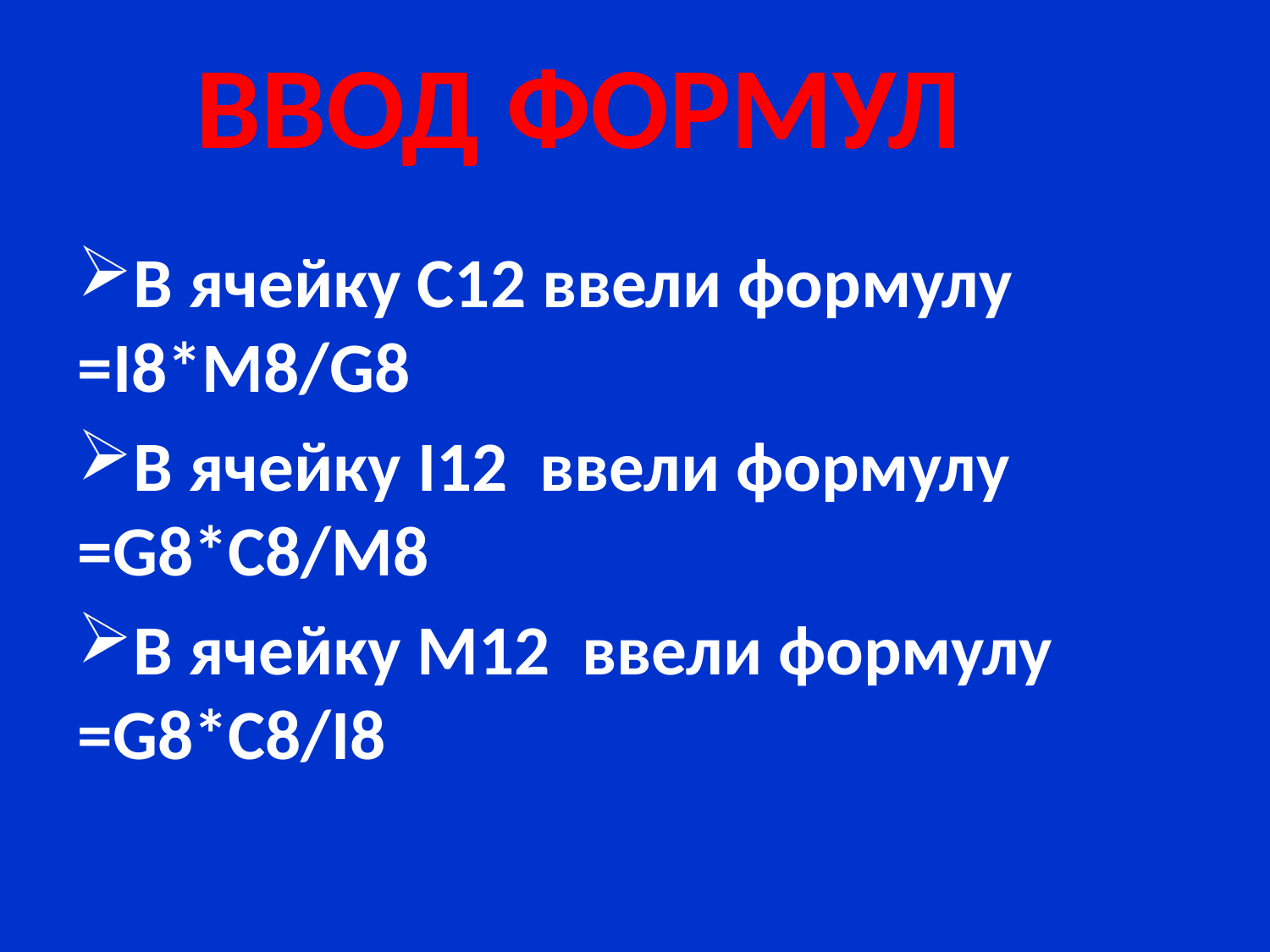

# Ввод формул
В ячейку С12 ввели формулу    =I8*M8/G8
В ячейку I12  ввели формулу   =G8*C8/M8
В ячейку М12  ввели формулу   =G8*C8/I8